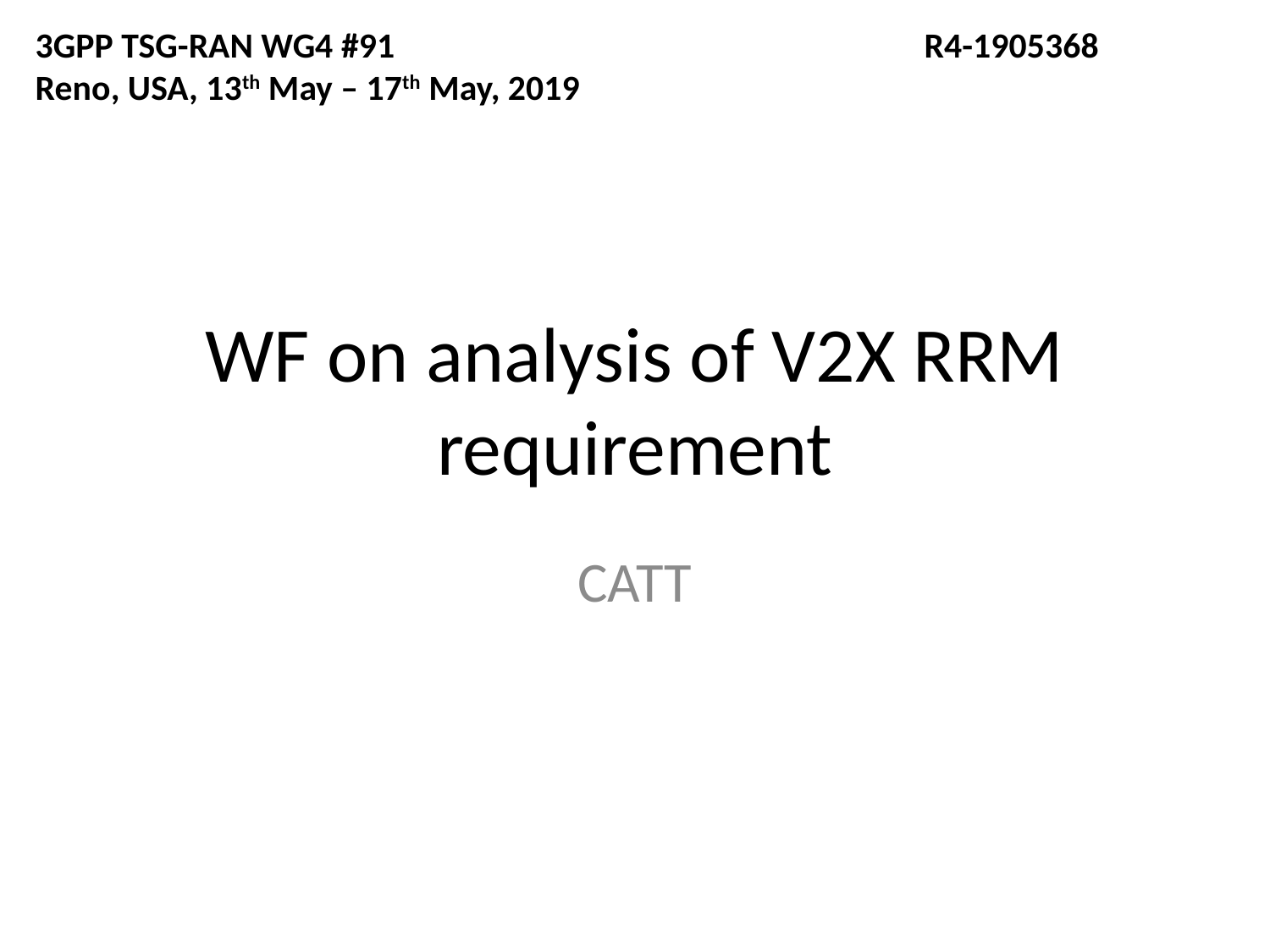

3GPP TSG-RAN WG4 #91					R4-1905368
Reno, USA, 13th May – 17th May, 2019
# WF on analysis of V2X RRM requirement
CATT